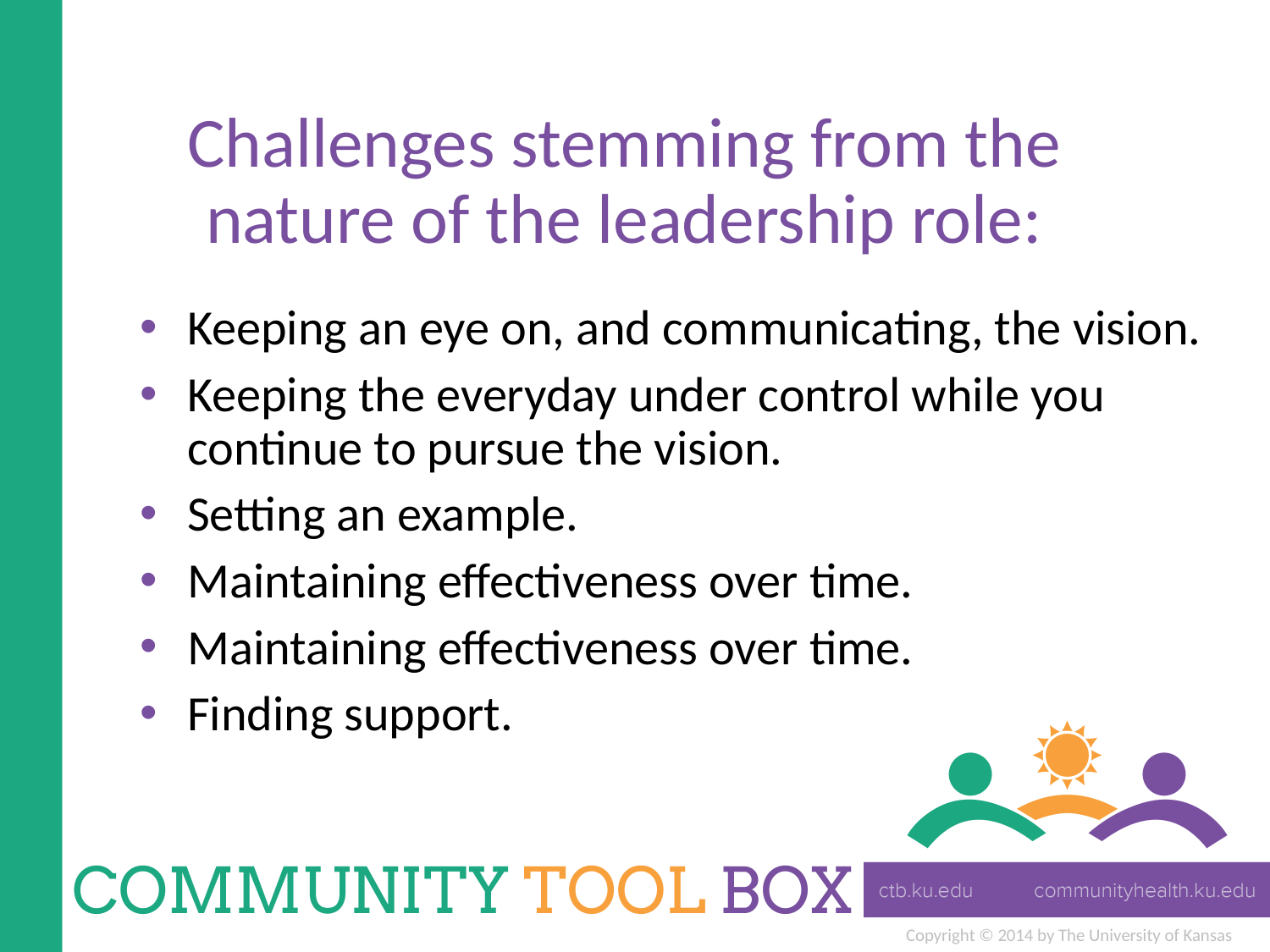

# Challenges stemming from the nature of the leadership role:
Keeping an eye on, and communicating, the vision.
Keeping the everyday under control while you continue to pursue the vision.
Setting an example.
Maintaining effectiveness over time.
Maintaining effectiveness over time.
Finding support.